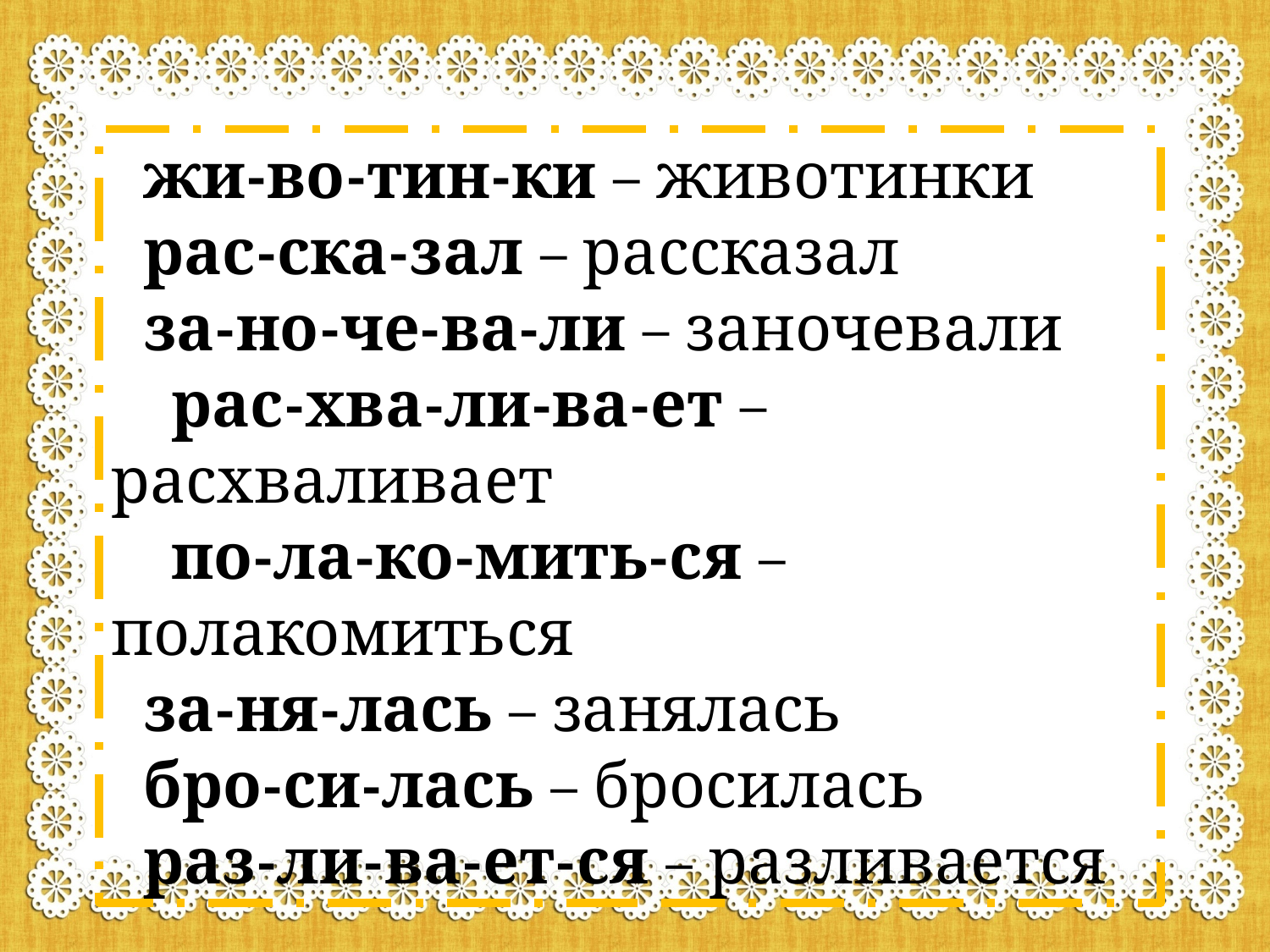

жи-во-тин-ки – животинки
рас-ска-зал – рассказал
за-но-че-ва-ли – заночевали
  рас-хва-ли-ва-ет – расхваливает
  по-ла-ко-мить-ся – полакомиться
за-ня-лась – занялась
бро-си-лась – бросилась
раз-ли-ва-ет-ся – разливается